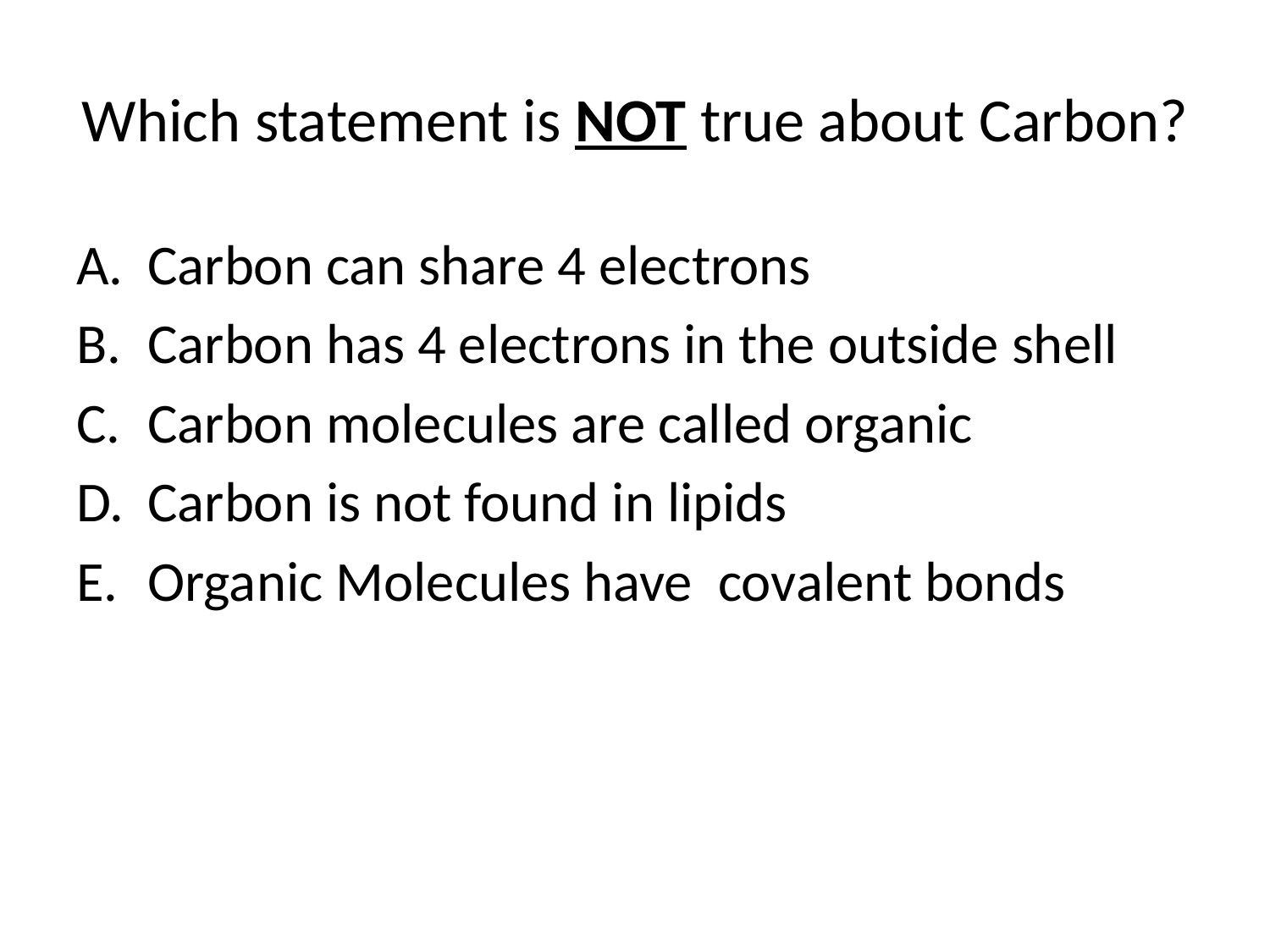

# Which statement is NOT true about Carbon?
Carbon can share 4 electrons
Carbon has 4 electrons in the outside shell
Carbon molecules are called organic
Carbon is not found in lipids
Organic Molecules have  covalent bonds